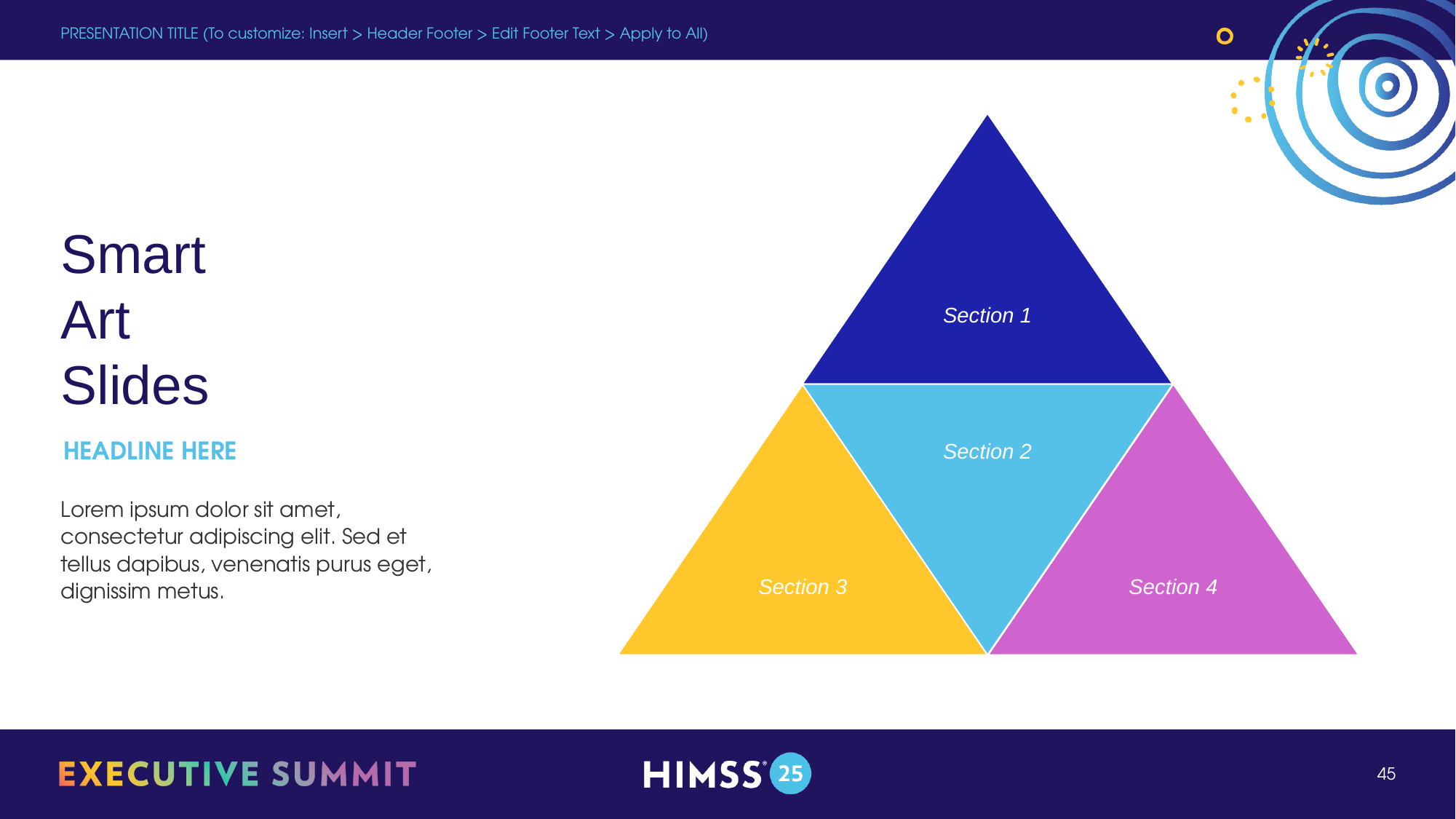

PRESENTATION TITLE (To customize: Insert > Header Footer > Edit Footer Text > Apply to All)
Section 1
Section 3
Section 2
Section 4
Smart
Art
Slides
HEADLINE HERE
Lorem ipsum dolor sit amet, consectetur adipiscing elit. Sed et tellus dapibus, venenatis purus eget, dignissim metus.
45